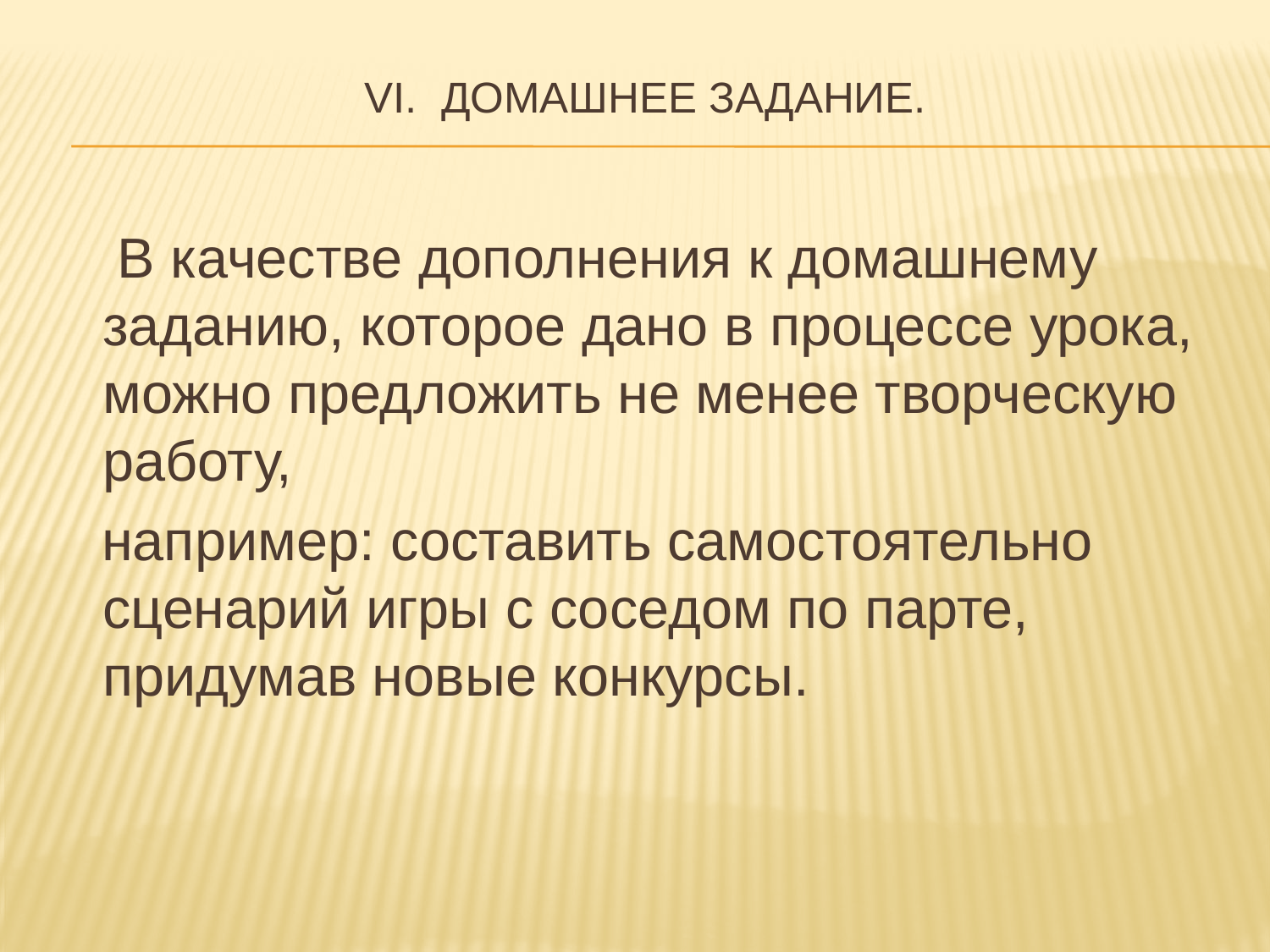

# VI.  Домашнее задание.
    В качестве дополнения к домашнему заданию, которое дано в процессе урока, можно предложить не менее творческую работу,
   например: составить самостоятельно сценарий игры с соседом по парте, придумав новые конкурсы.